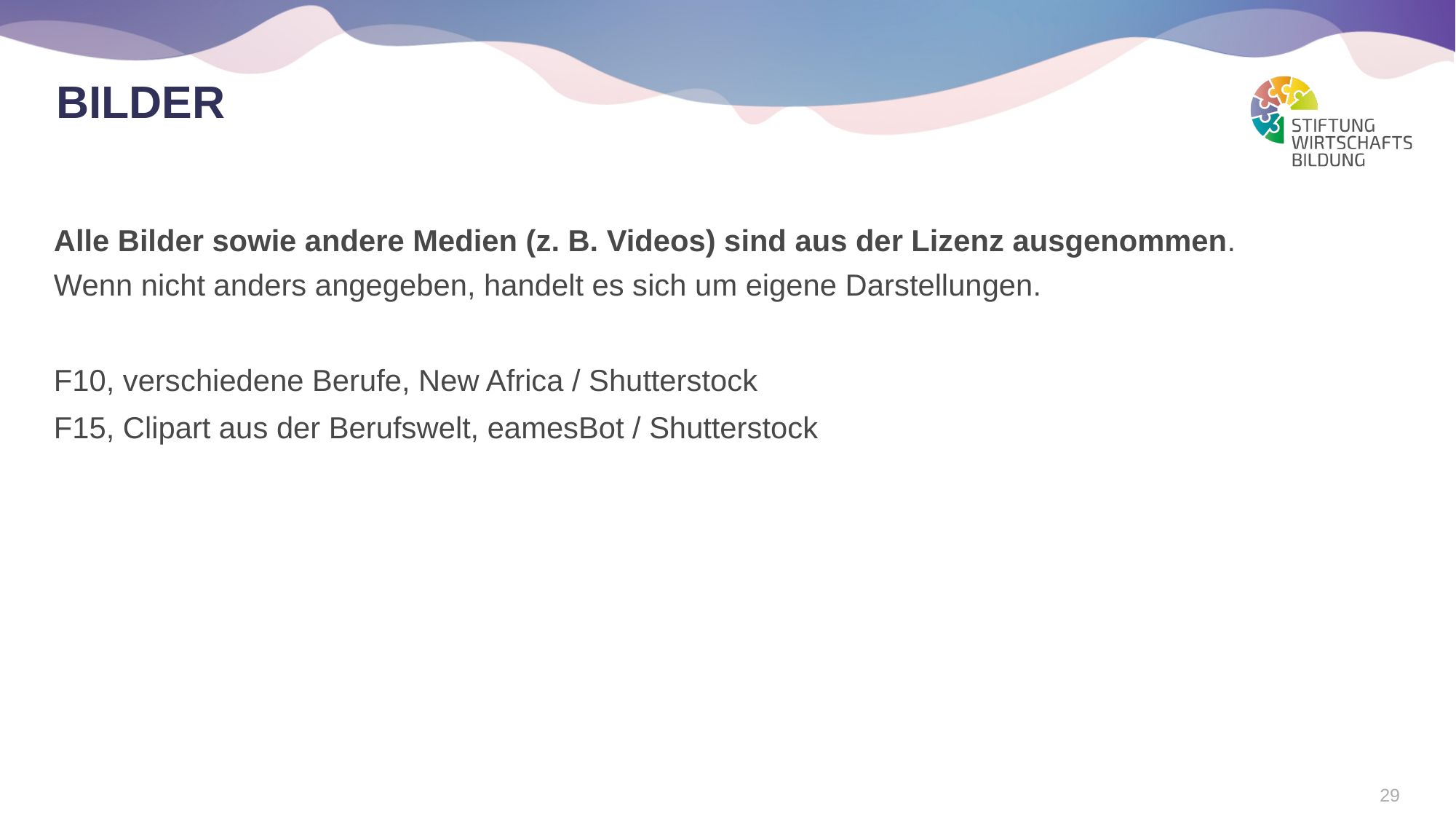

# Bilder
Alle Bilder sowie andere Medien (z. B. Videos) sind aus der Lizenz ausgenommen.
Wenn nicht anders angegeben, handelt es sich um eigene Darstellungen.

F10, verschiedene Berufe, New Africa / Shutterstock
F15, Clipart aus der Berufswelt, eamesBot / Shutterstock

29